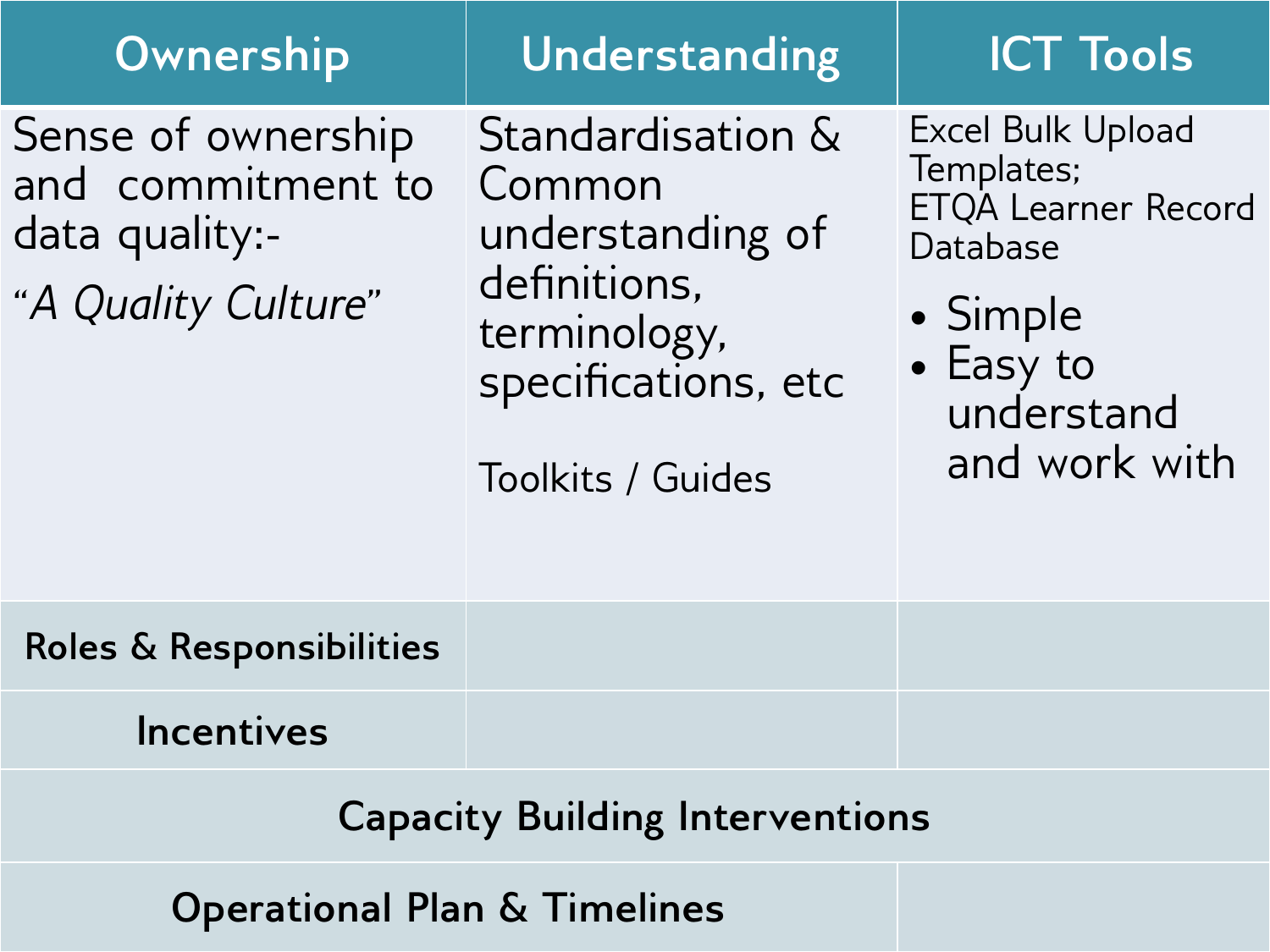

| Ownership | Understanding | ICT Tools |
| --- | --- | --- |
| Sense of ownership and commitment to data quality:- “A Quality Culture” | Standardisation & Common understanding of definitions, terminology, specifications, etc   Toolkits / Guides | Excel Bulk Upload Templates; ETQA Learner Record Database Simple Easy to understand and work with |
| Roles & Responsibilities |  |  |
| Incentives |  |  |
| Capacity Building Interventions |  |  |
| Operational Plan & Timelines |  |  |